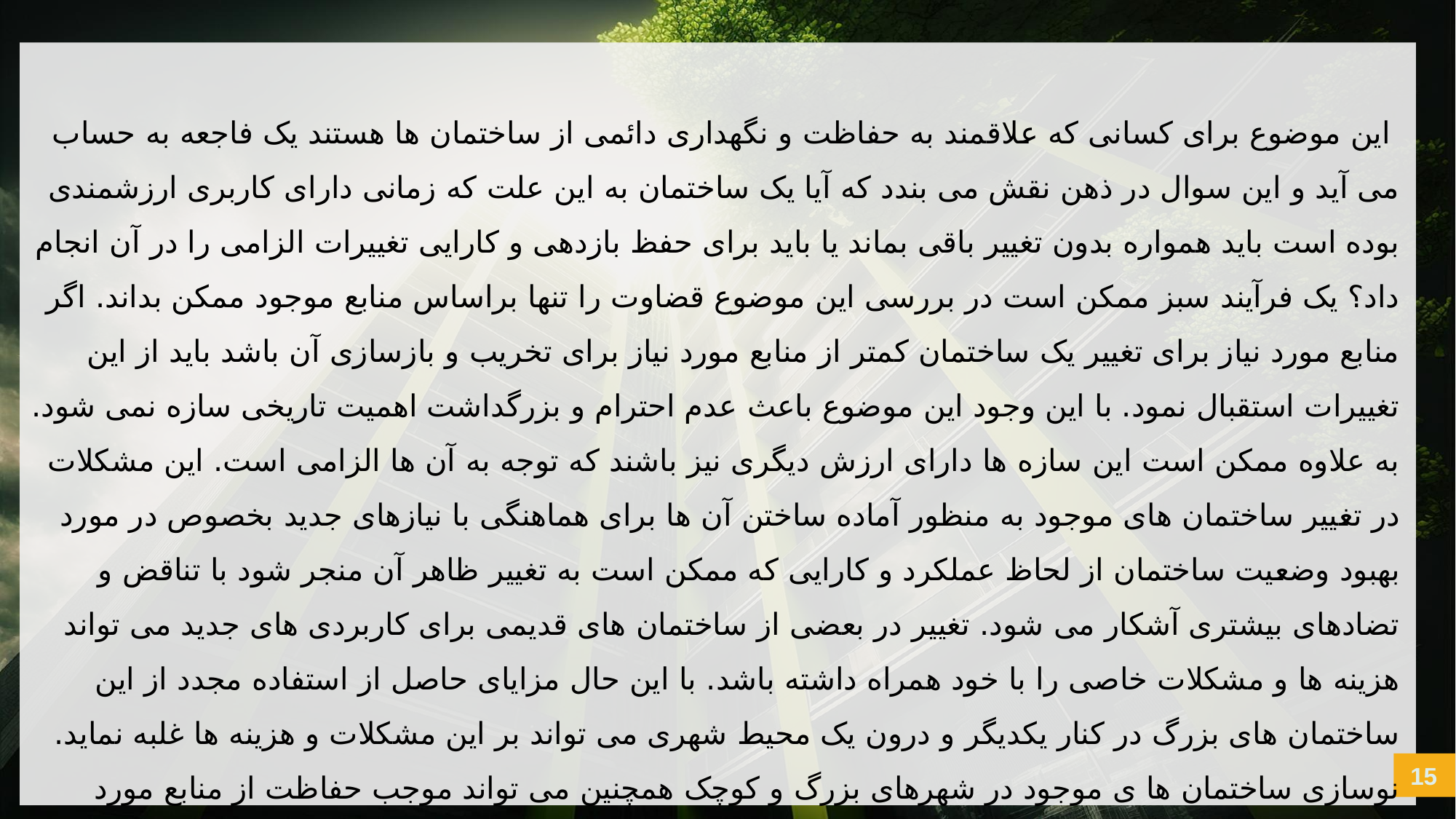

این موضوع برای کسانی که علاقمند به حفاظت و نگهداری دائمی از ساختمان ها هستند یک فاجعه به حساب می آید و این سوال در ذهن نقش می بندد که آیا یک ساختمان به این علت که زمانی دارای کاربری ارزشمندی بوده است باید همواره بدون تغییر باقی بماند یا باید برای حفظ بازدهی و کارایی تغییرات الزامی را در آن انجام داد؟ یک فرآیند سبز ممکن است در بررسی این موضوع قضاوت را تنها براساس منابع موجود ممکن بداند. اگر منابع مورد نیاز برای تغییر یک ساختمان کمتر از منابع مورد نیاز برای تخریب و بازسازی آن باشد باید از این تغییرات استقبال نمود. با این وجود این موضوع باعث عدم احترام و بزرگداشت اهمیت تاریخی سازه نمی شود. به علاوه ممکن است این سازه ها دارای ارزش دیگری نیز باشند که توجه به آن ها الزامی است. این مشکلات در تغییر ساختمان های موجود به منظور آماده ساختن آن ها برای هماهنگی با نیازهای جدید بخصوص در مورد بهبود وضعیت ساختمان از لحاظ عملکرد و کارایی که ممکن است به تغییر ظاهر آن منجر شود با تناقض و تضادهای بیشتری آشکار می شود. تغییر در بعضی از ساختمان های قدیمی برای کاربردی های جدید می تواند هزینه ها و مشکلات خاصی را با خود همراه داشته باشد. با این حال مزایای حاصل از استفاده مجدد از این ساختمان های بزرگ در کنار یکدیگر و درون یک محیط شهری می تواند بر این مشکلات و هزینه ها غلبه نماید. نوسازی ساختمان ها ی موجود در شهرهای بزرگ و کوچک همچنین می تواند موجب حفاظت از منابع مورد استفاده جهت تخریب و بازسازی ساختمان و بدین ترتیب جلوگیری از تخریب جامعه شود
15